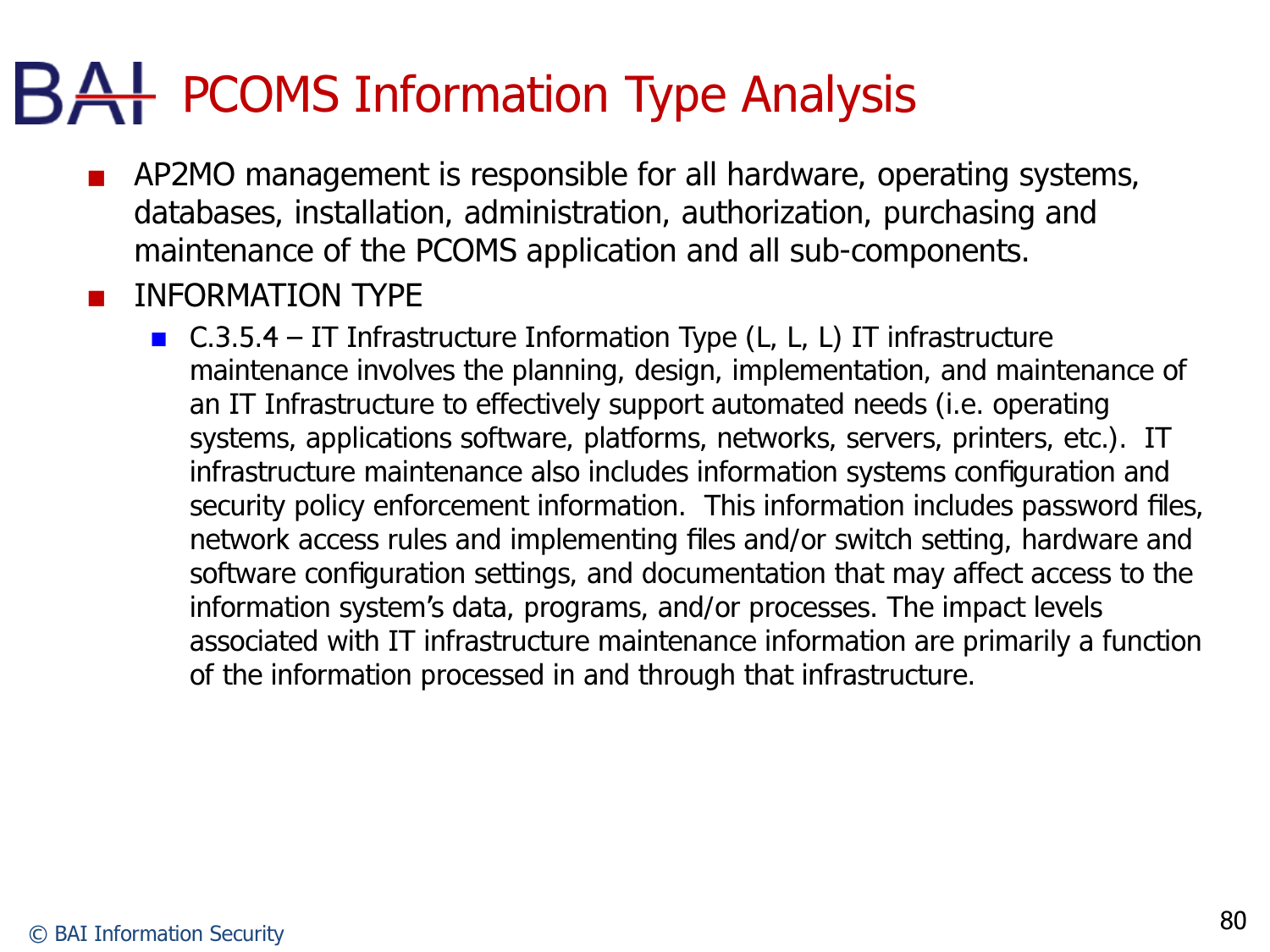

# PCOMS Information Type Analysis
AP2MO management is responsible for all hardware, operating systems, databases, installation, administration, authorization, purchasing and maintenance of the PCOMS application and all sub-components.
INFORMATION TYPE
C.3.5.4 – IT Infrastructure Information Type (L, L, L) IT infrastructure maintenance involves the planning, design, implementation, and maintenance of an IT Infrastructure to effectively support automated needs (i.e. operating systems, applications software, platforms, networks, servers, printers, etc.).  IT infrastructure maintenance also includes information systems configuration and security policy enforcement information.  This information includes password files, network access rules and implementing files and/or switch setting, hardware and software configuration settings, and documentation that may affect access to the information system’s data, programs, and/or processes. The impact levels associated with IT infrastructure maintenance information are primarily a function of the information processed in and through that infrastructure.